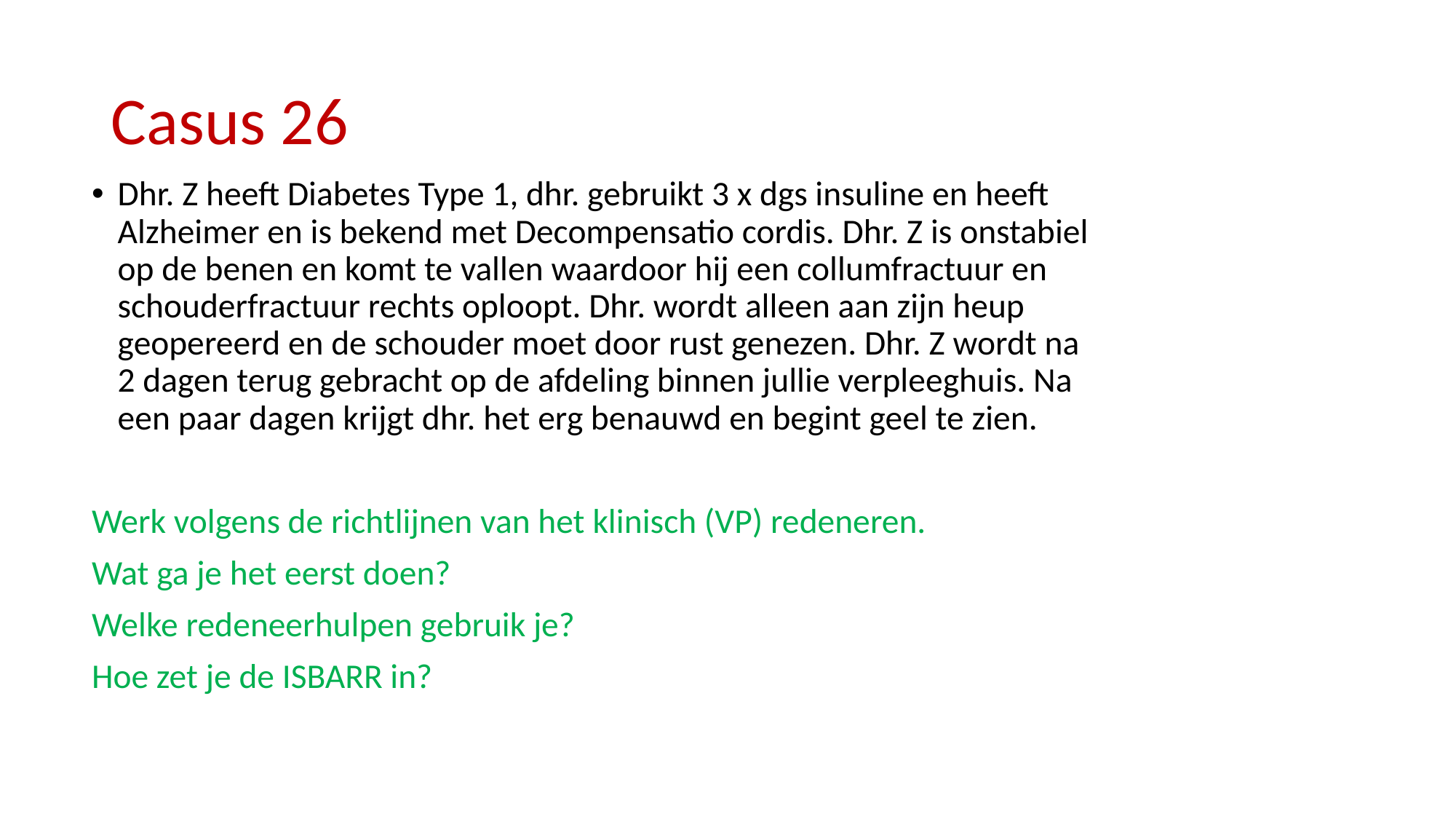

# Casus 26
Dhr. Z heeft Diabetes Type 1, dhr. gebruikt 3 x dgs insuline en heeft Alzheimer en is bekend met Decompensatio cordis. Dhr. Z is onstabiel op de benen en komt te vallen waardoor hij een collumfractuur en schouderfractuur rechts oploopt. Dhr. wordt alleen aan zijn heup geopereerd en de schouder moet door rust genezen. Dhr. Z wordt na 2 dagen terug gebracht op de afdeling binnen jullie verpleeghuis. Na een paar dagen krijgt dhr. het erg benauwd en begint geel te zien.

Werk volgens de richtlijnen van het klinisch (VP) redeneren.
Wat ga je het eerst doen?
Welke redeneerhulpen gebruik je?
Hoe zet je de ISBARR in?